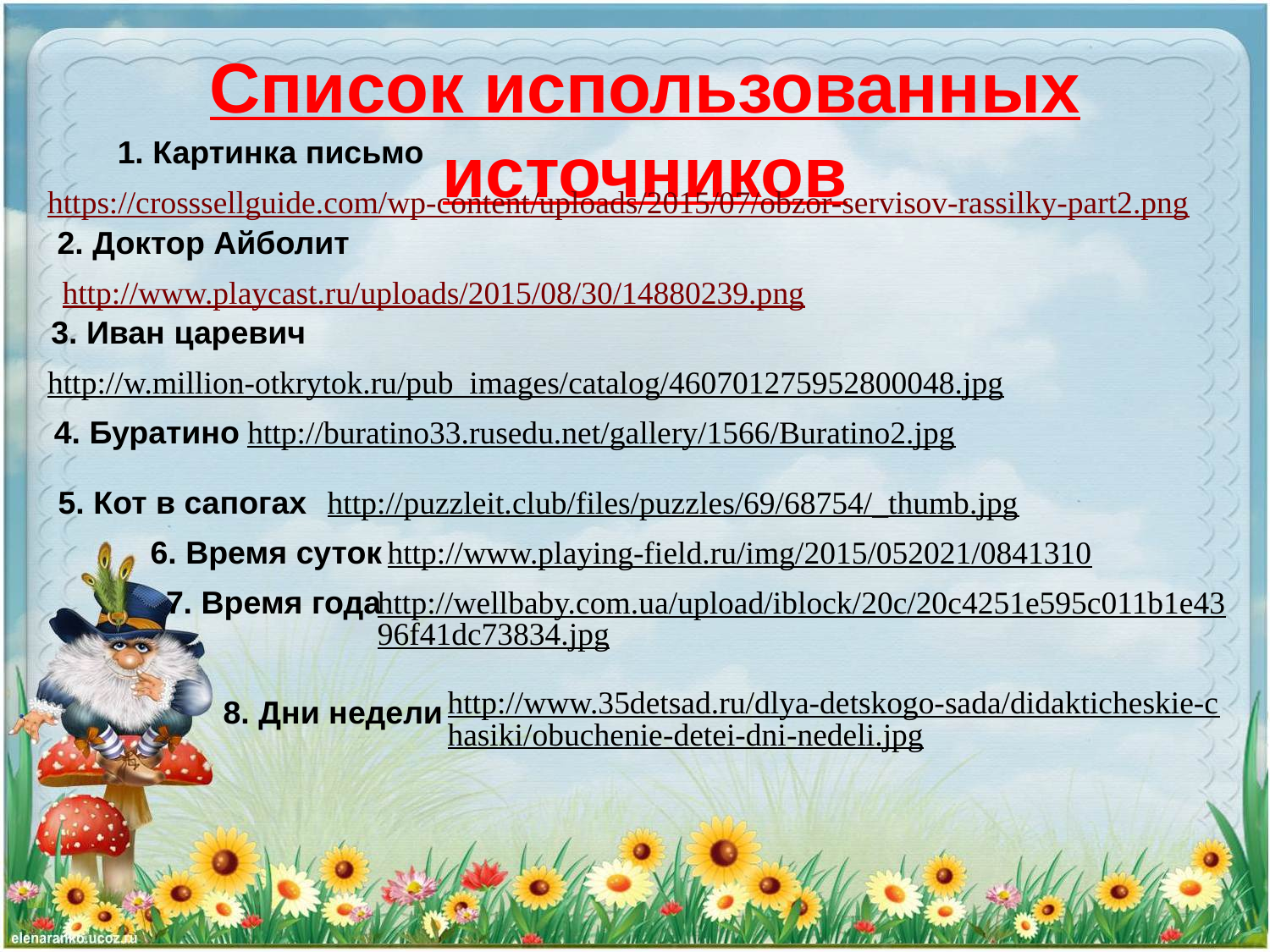

Список использованных источников
1. Картинка письмо
https://crosssellguide.com/wp-content/uploads/2015/07/obzor-servisov-rassilky-part2.png

2. Доктор Айболит
http://www.playcast.ru/uploads/2015/08/30/14880239.png

3. Иван царевич
http://w.million-otkrytok.ru/pub_images/catalog/460701275952800048.jpg
4. Буратино
http://buratino33.rusedu.net/gallery/1566/Buratino2.jpg
5. Кот в сапогах
http://puzzleit.club/files/puzzles/69/68754/_thumb.jpg
6. Время суток
http://www.playing-field.ru/img/2015/052021/0841310
7. Время года
http://wellbaby.com.ua/upload/iblock/20c/20c4251e595c011b1e4396f41dc73834.jpg
http://www.35detsad.ru/dlya-detskogo-sada/didakticheskie-chasiki/obuchenie-detei-dni-nedeli.jpg
8. Дни недели